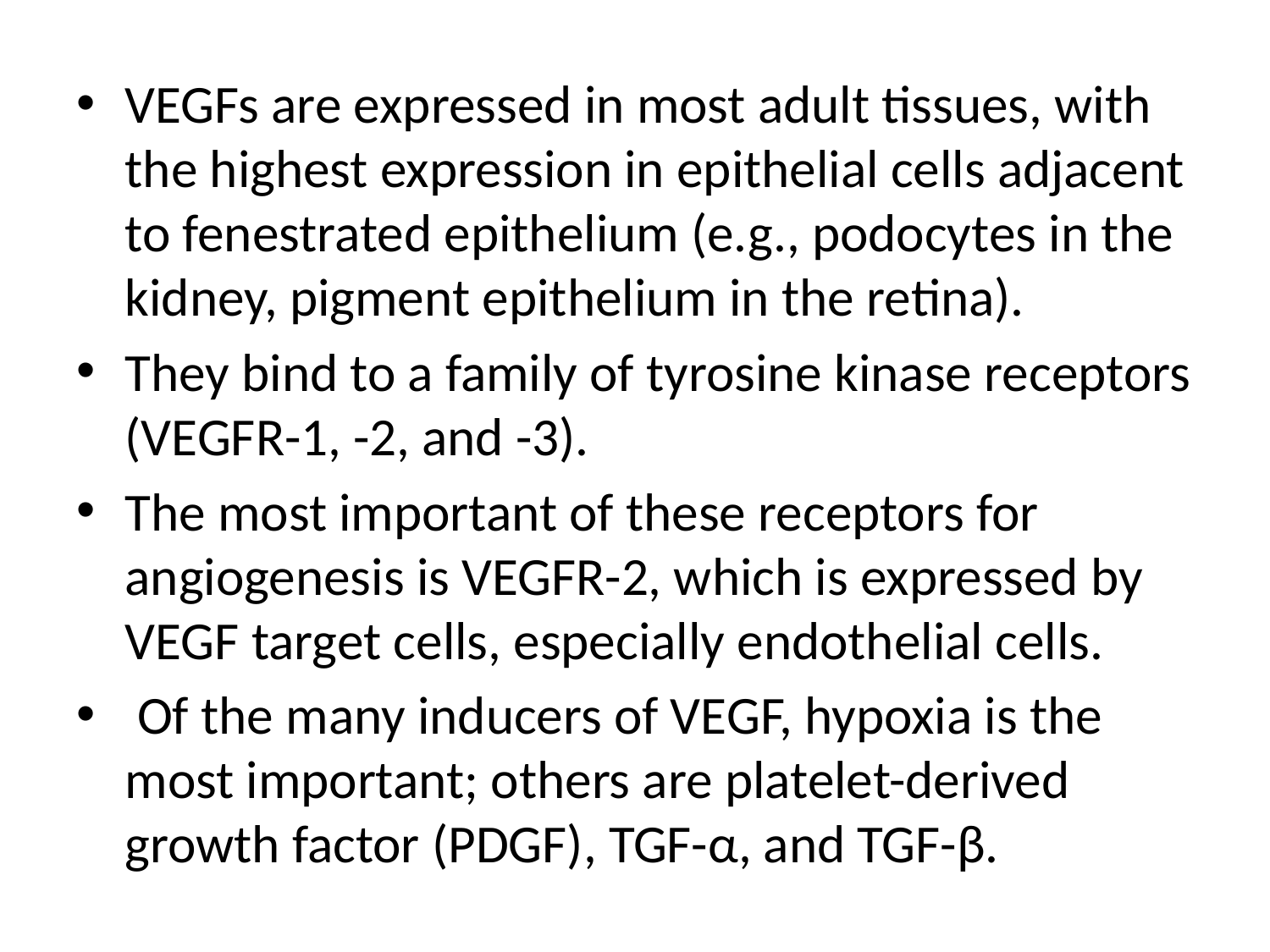

VEGFs are expressed in most adult tissues, with the highest expression in epithelial cells adjacent to fenestrated epithelium (e.g., podocytes in the kidney, pigment epithelium in the retina).
They bind to a family of tyrosine kinase receptors (VEGFR-1, -2, and -3).
The most important of these receptors for angiogenesis is VEGFR-2, which is expressed by VEGF target cells, especially endothelial cells.
 Of the many inducers of VEGF, hypoxia is the most important; others are platelet-derived growth factor (PDGF), TGF-α, and TGF-β.